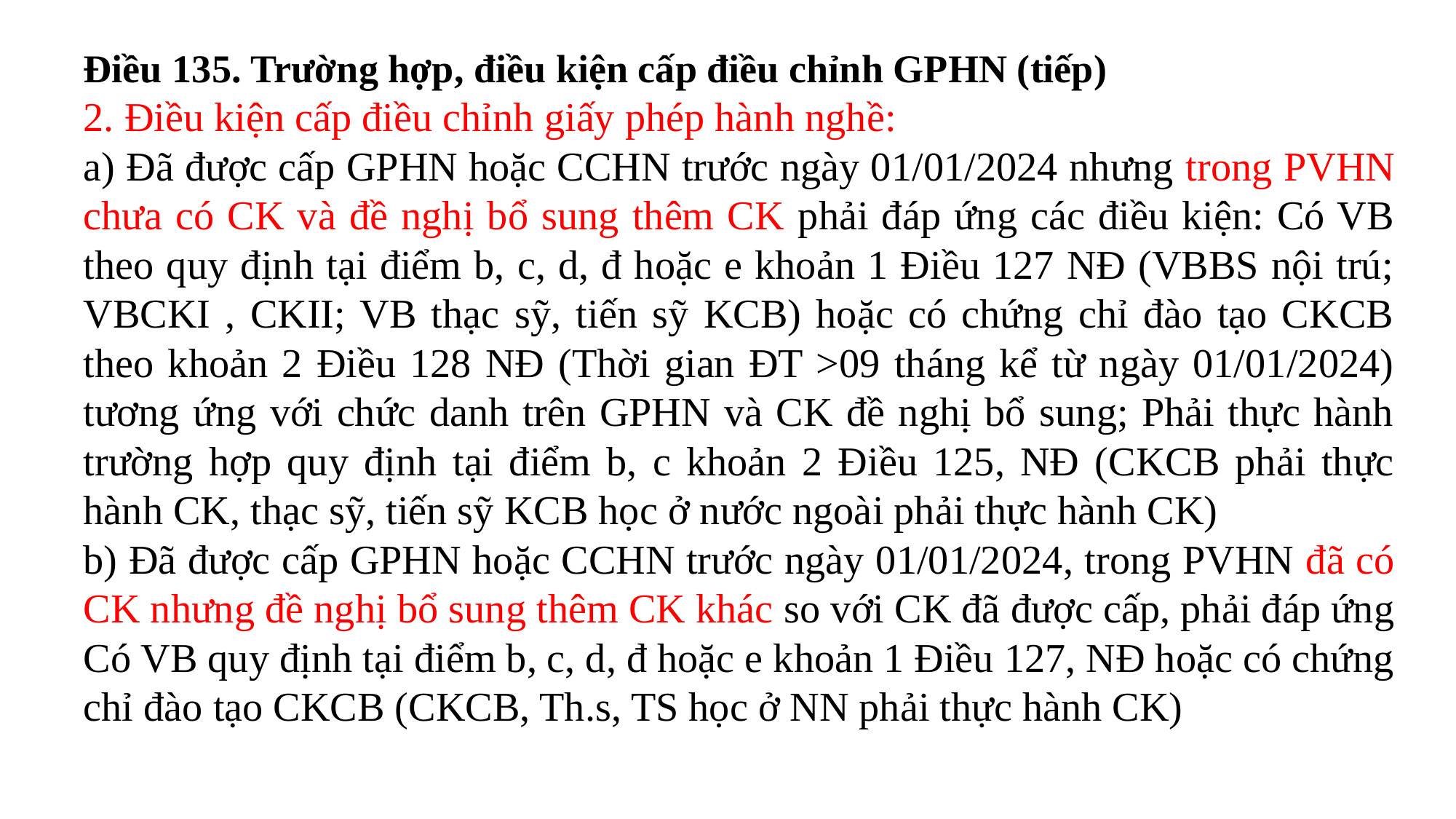

Điều 135. Trường hợp, điều kiện cấp điều chỉnh GPHN (tiếp)
2. Điều kiện cấp điều chỉnh giấy phép hành nghề:
a) Đã được cấp GPHN hoặc CCHN trước ngày 01/01/2024 nhưng trong PVHN chưa có CK và đề nghị bổ sung thêm CK phải đáp ứng các điều kiện: Có VB theo quy định tại điểm b, c, d, đ hoặc e khoản 1 Điều 127 NĐ (VBBS nội trú; VBCKI , CKII; VB thạc sỹ, tiến sỹ KCB) hoặc có chứng chỉ đào tạo CKCB theo khoản 2 Điều 128 NĐ (Thời gian ĐT >09 tháng kể từ ngày 01/01/2024) tương ứng với chức danh trên GPHN và CK đề nghị bổ sung; Phải thực hành trường hợp quy định tại điểm b, c khoản 2 Điều 125, NĐ (CKCB phải thực hành CK, thạc sỹ, tiến sỹ KCB học ở nước ngoài phải thực hành CK)
b) Đã được cấp GPHN hoặc CCHN trước ngày 01/01/2024, trong PVHN đã có CK nhưng đề nghị bổ sung thêm CK khác so với CK đã được cấp, phải đáp ứng Có VB quy định tại điểm b, c, d, đ hoặc e khoản 1 Điều 127, NĐ hoặc có chứng chỉ đào tạo CKCB (CKCB, Th.s, TS học ở NN phải thực hành CK)